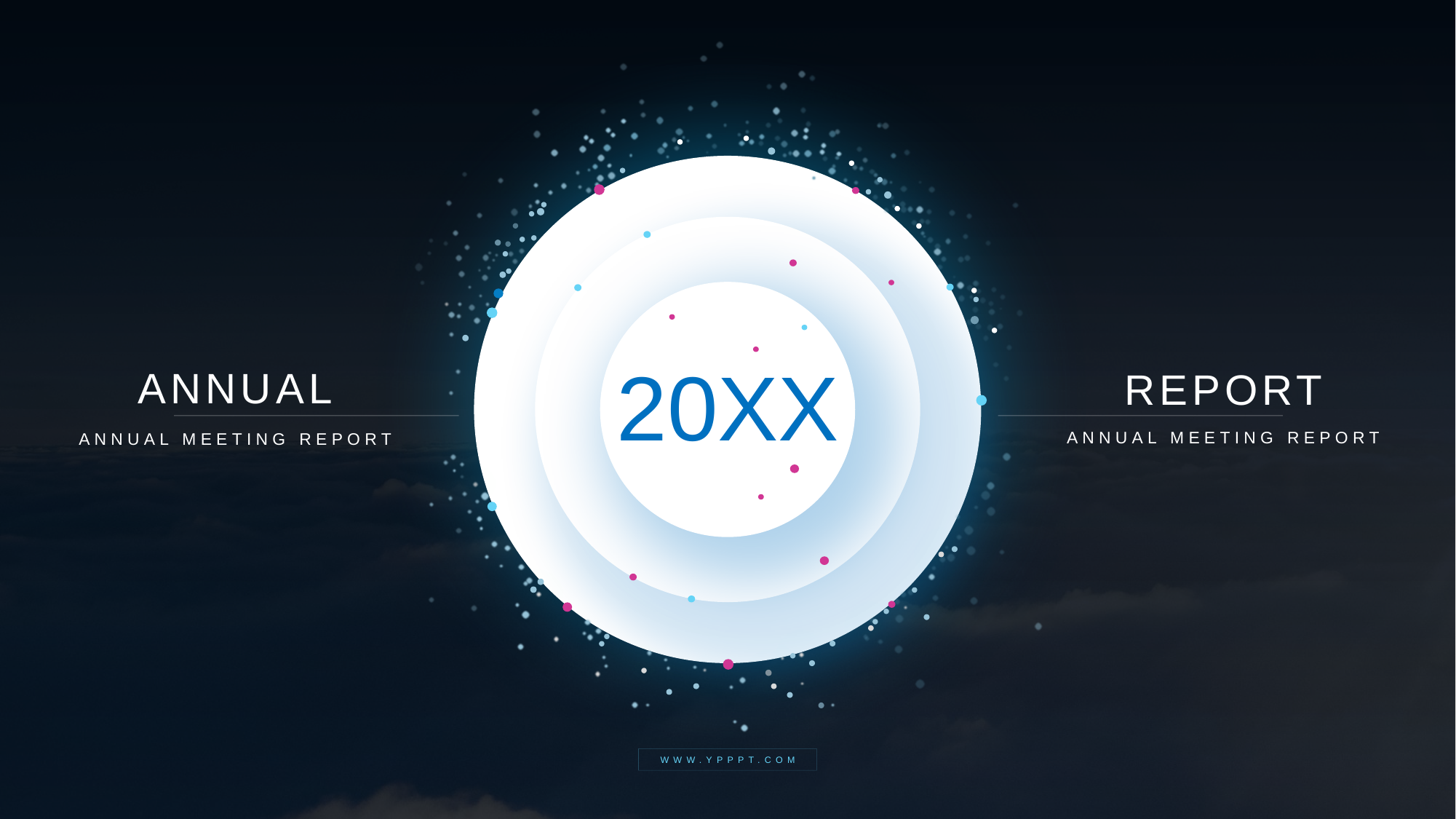

20XX

ANNUAL
REPORT

ANNUAL MEETING REPORT
ANNUAL MEETING REPORT

WWW.YPPPT.COM